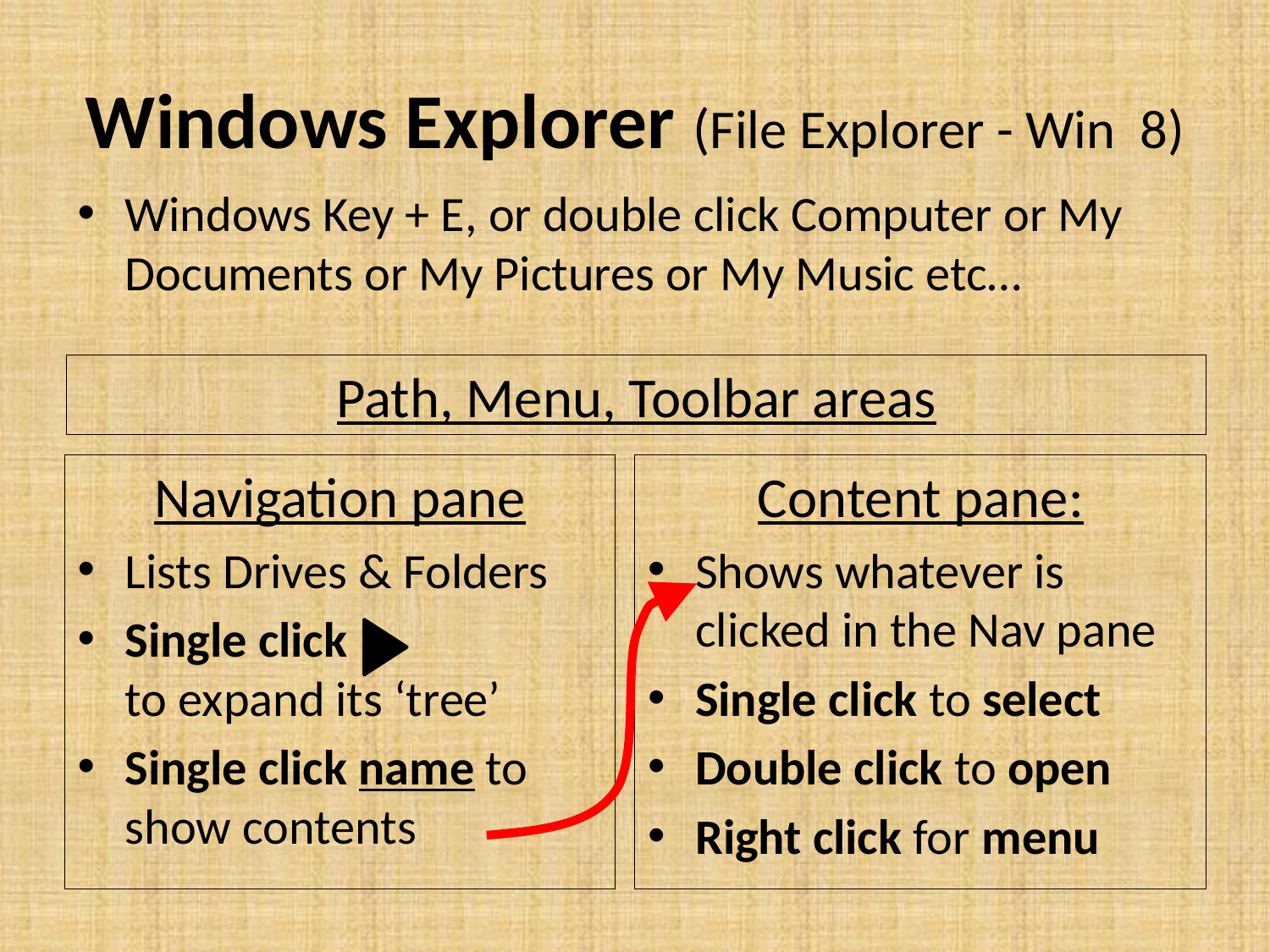

# Windows Explorer (File Explorer - Win  8)
Windows Key + E, or double click Computer or My Documents or My Pictures or My Music etc…
Path, Menu, Toolbar areas
Navigation pane
Lists Drives & Folders
Single click
to expand its ‘tree’
Single click name to show contents
Content pane:
Shows whatever is clicked in the Nav pane
Single click to select
Double click to open
Right click for menu